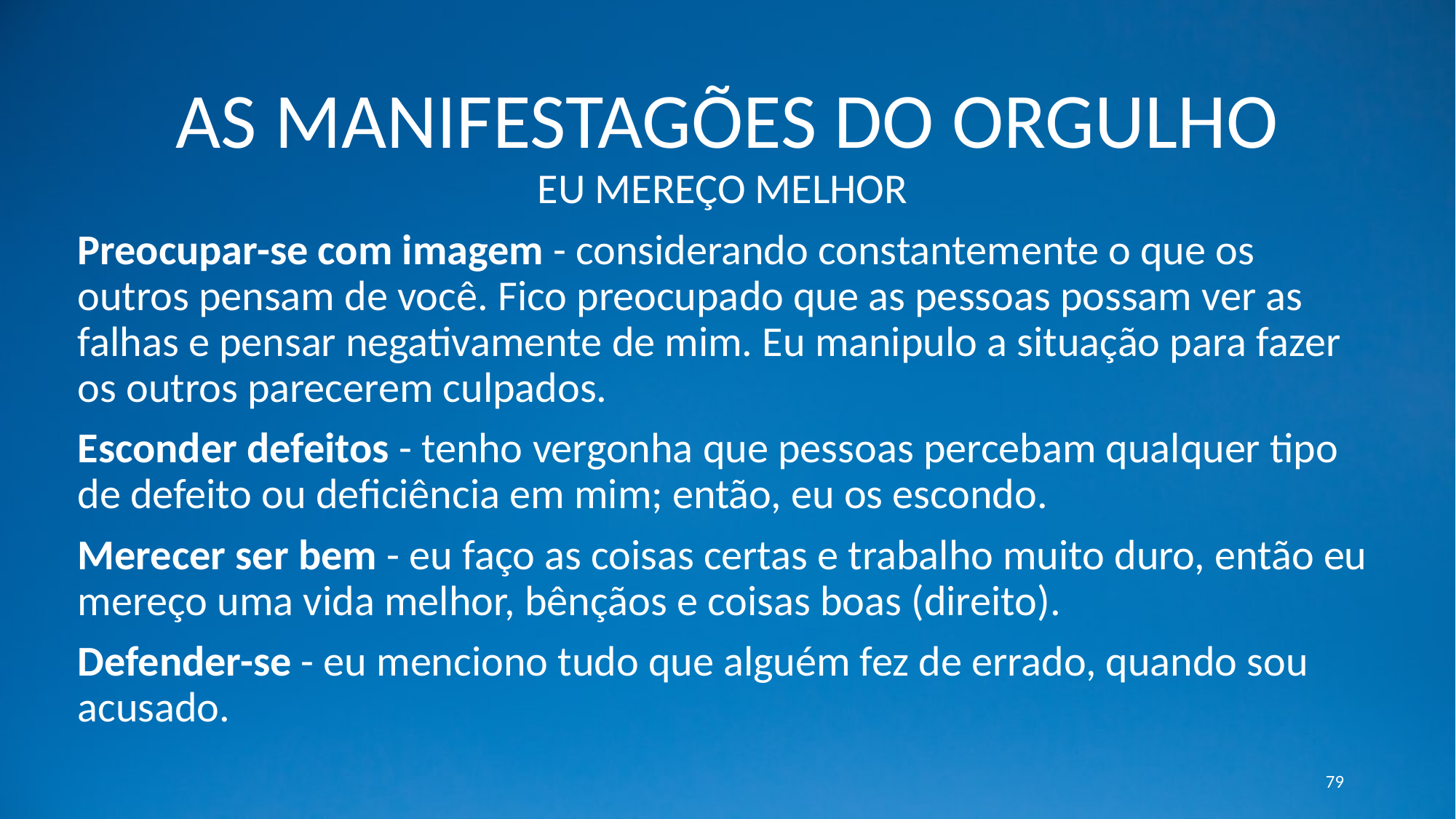

# AS MANIFESTAGÕES DO ORGULHO
EU MEREÇO MELHOR
Preocupar-se com imagem - considerando constantemente o que os outros pensam de você. Fico preocupado que as pessoas possam ver as falhas e pensar negativamente de mim. Eu manipulo a situação para fazer os outros parecerem culpados.
Esconder defeitos - tenho vergonha que pessoas percebam qualquer tipo de defeito ou deficiência em mim; então, eu os escondo.
Merecer ser bem - eu faço as coisas certas e trabalho muito duro, então eu mereço uma vida melhor, bênçãos e coisas boas (direito).
Defender-se - eu menciono tudo que alguém fez de errado, quando sou acusado.

79